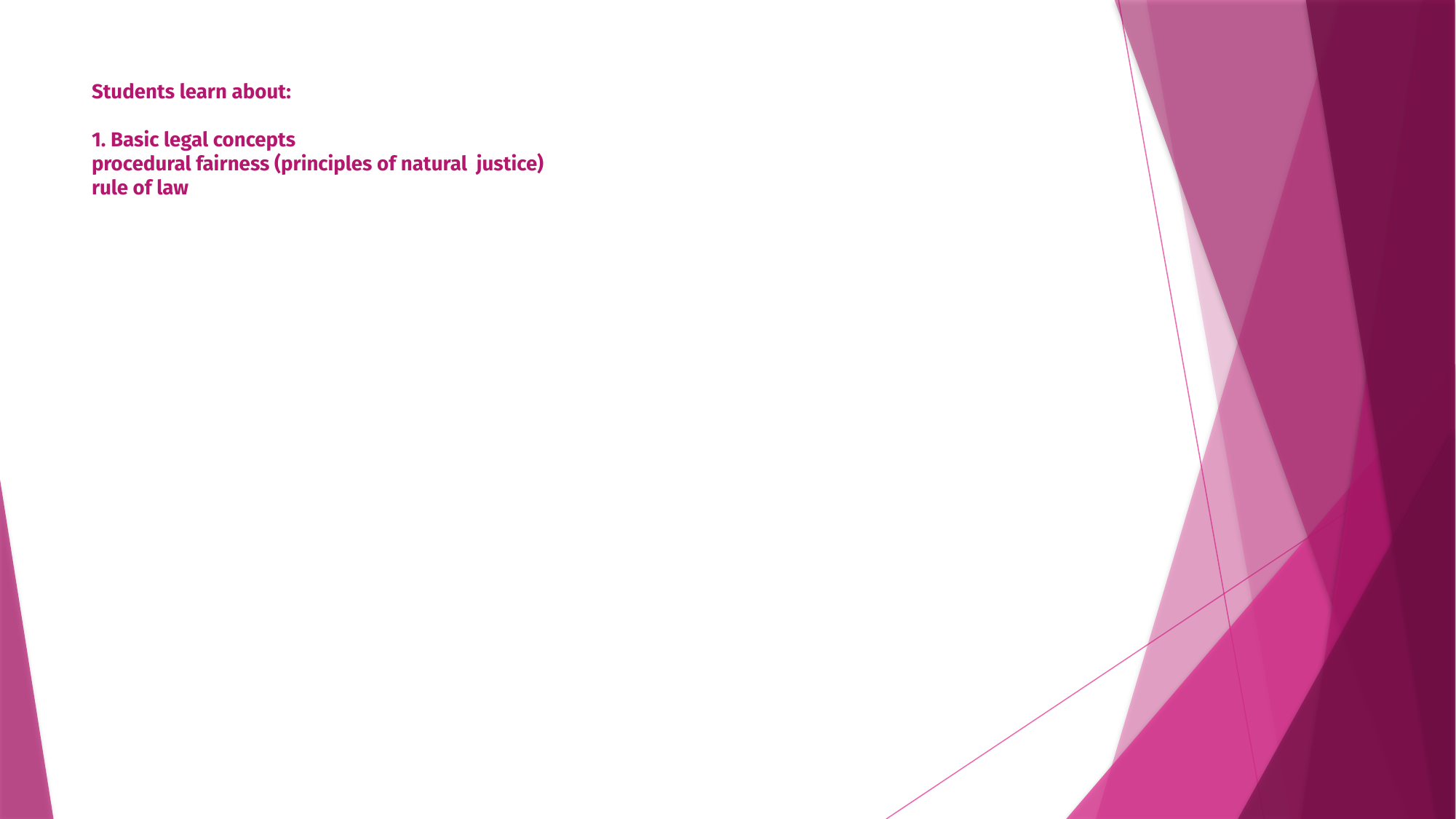

# Students learn about:   1. Basic legal concepts procedural fairness (principles of natural  justice) rule of law